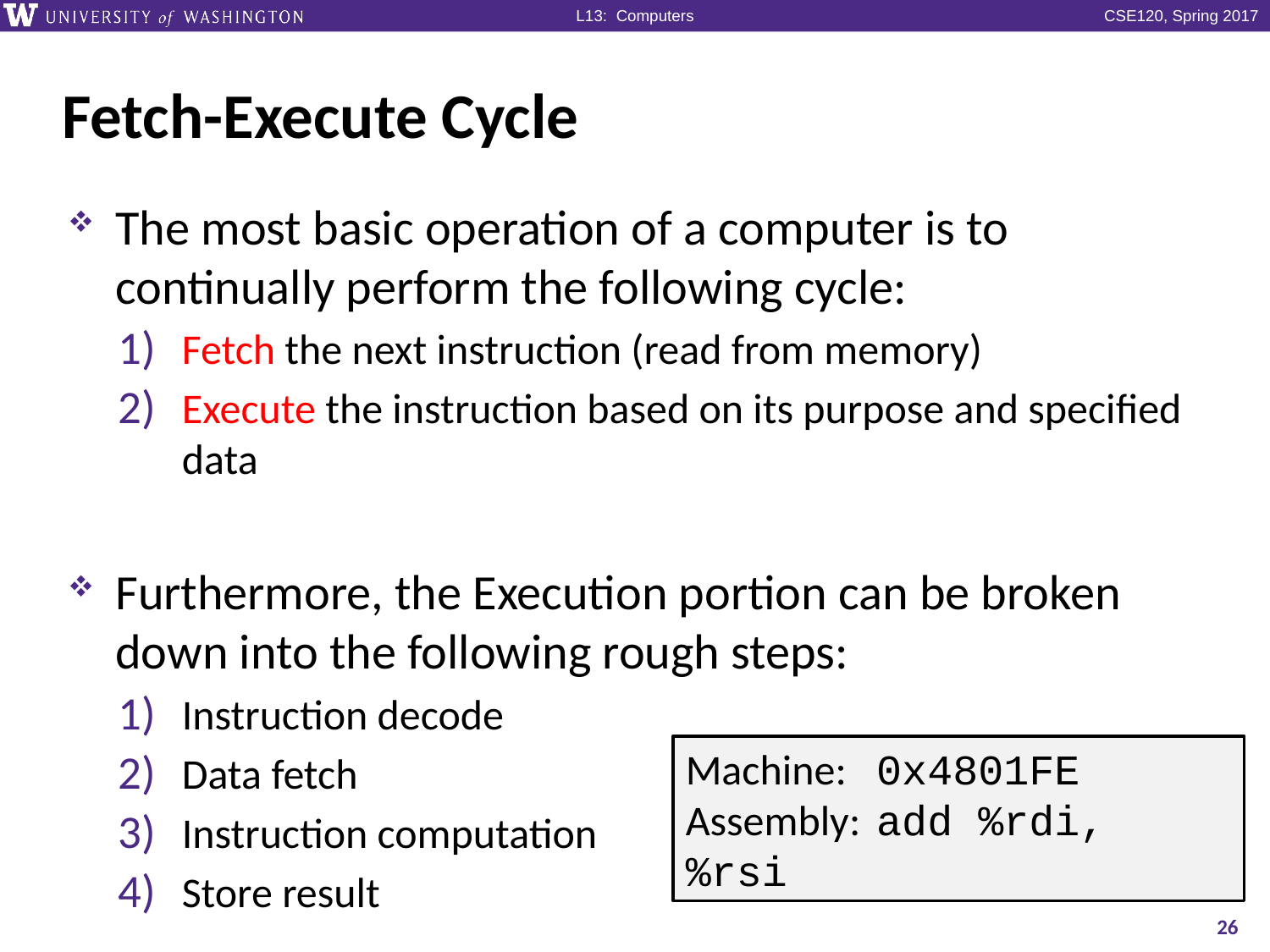

# Fetch-Execute Cycle
The most basic operation of a computer is to continually perform the following cycle:
Fetch the next instruction (read from memory)
Execute the instruction based on its purpose and specified data

Furthermore, the Execution portion can be broken down into the following rough steps:
Instruction decode
Data fetch
Instruction computation
Store result
Machine:	0x4801FE
Assembly:	add %rdi, %rsi
26